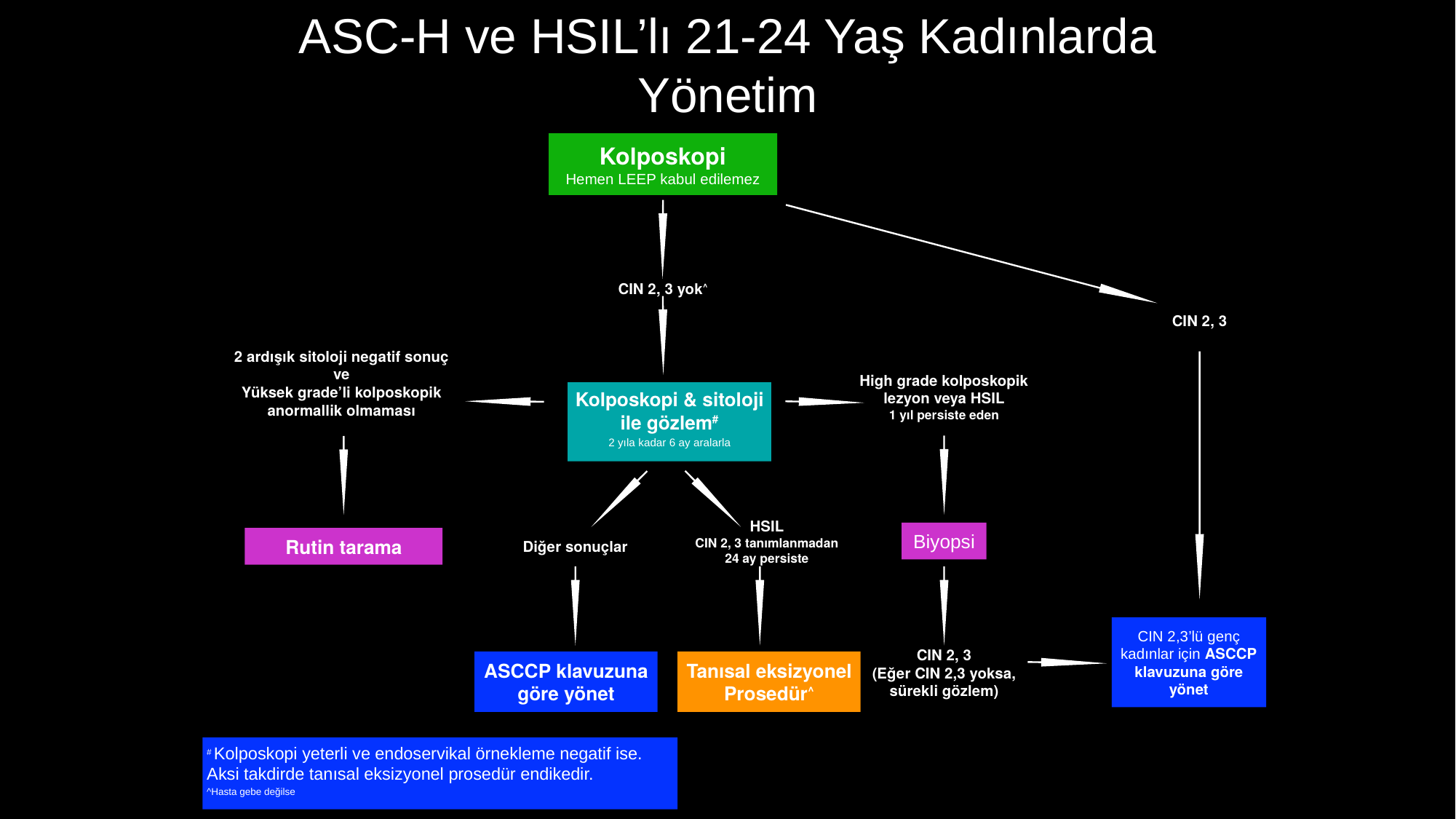

# ASC-H ve HSIL’lı 21-24 Yaş Kadınlarda Yönetim
Kolposkopi
Hemen LEEP kabul edilemez

CIN 2, 3 yok^
CIN 2, 3

2 ardışık sitoloji negatif sonuç
ve
Yüksek grade’li kolposkopik
anormallik olmaması
High grade kolposkopik
lezyon veya HSIL
1 yıl persiste eden
Kolposkopi & sitoloji
ile gözlem#
2 yıla kadar 6 ay aralarla

HSIL
CIN 2, 3 tanımlanmadan
24 ay persiste
Biyopsi
Rutin tarama
Diğer sonuçlar

CIN 2,3’lü genç kadınlar için ASCCP klavuzuna göre yönet
CIN 2, 3
(Eğer CIN 2,3 yoksa,
sürekli gözlem)
ASCCP klavuzuna
göre yönet
Tanısal eksizyonel
Prosedür^

# Kolposkopi yeterli ve endoservikal örnekleme negatif ise. Aksi takdirde tanısal eksizyonel prosedür endikedir.
^Hasta gebe değilse